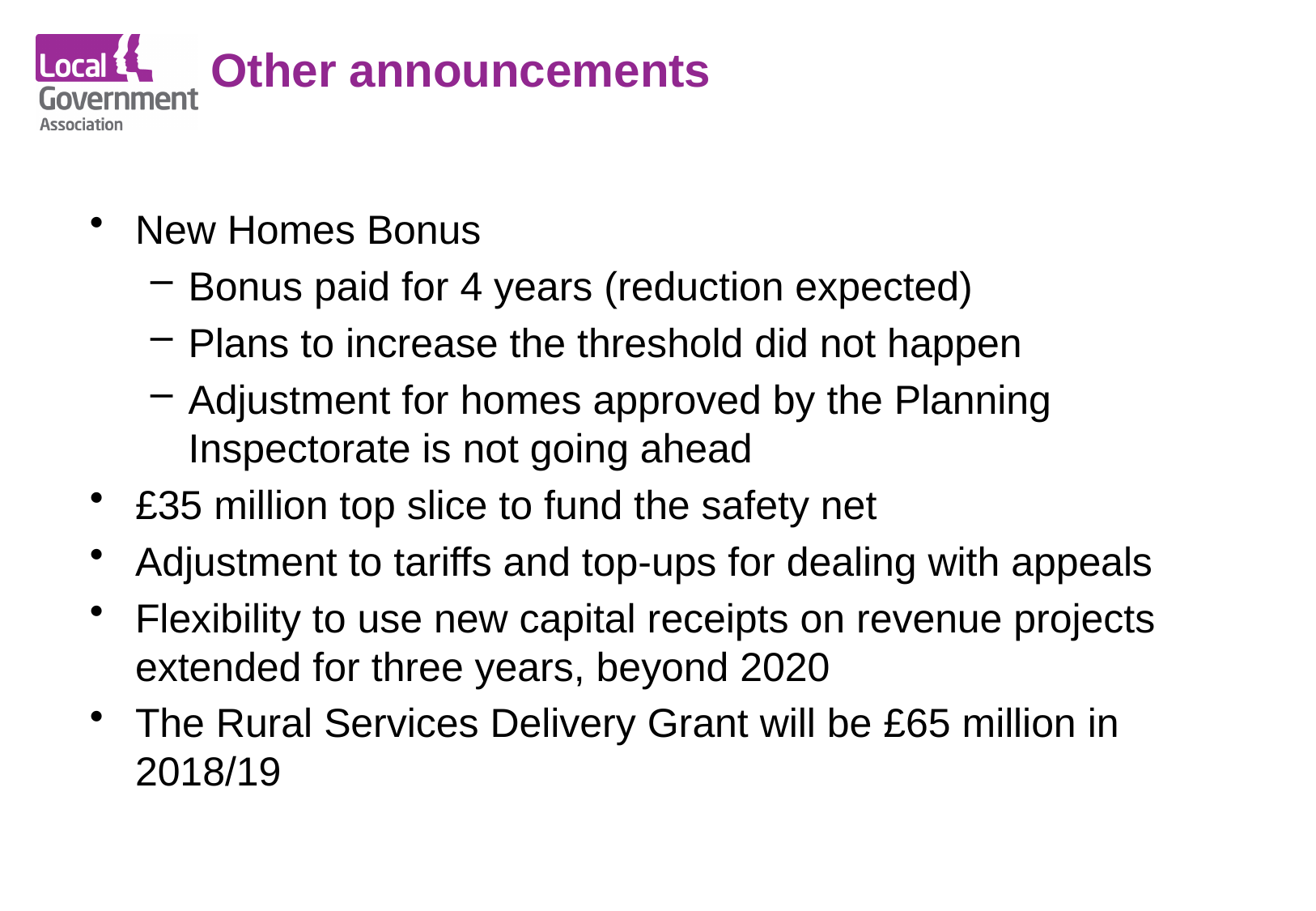

Other announcements
New Homes Bonus
Bonus paid for 4 years (reduction expected)
Plans to increase the threshold did not happen
Adjustment for homes approved by the Planning Inspectorate is not going ahead
£35 million top slice to fund the safety net
Adjustment to tariffs and top-ups for dealing with appeals
Flexibility to use new capital receipts on revenue projects extended for three years, beyond 2020
The Rural Services Delivery Grant will be £65 million in 2018/19